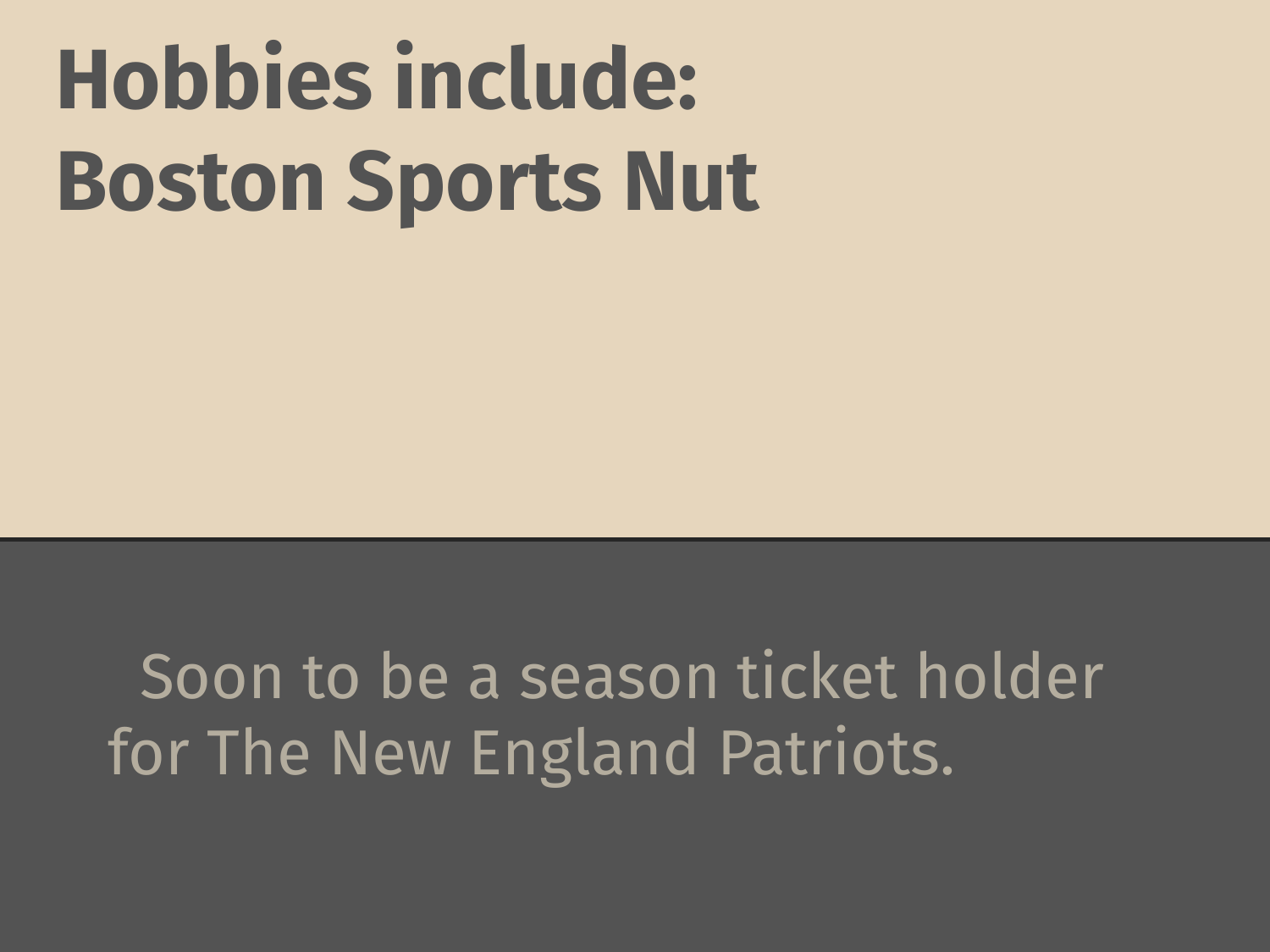

# Hobbies include:
Boston Sports Nut
Soon to be a season ticket holder for The New England Patriots.